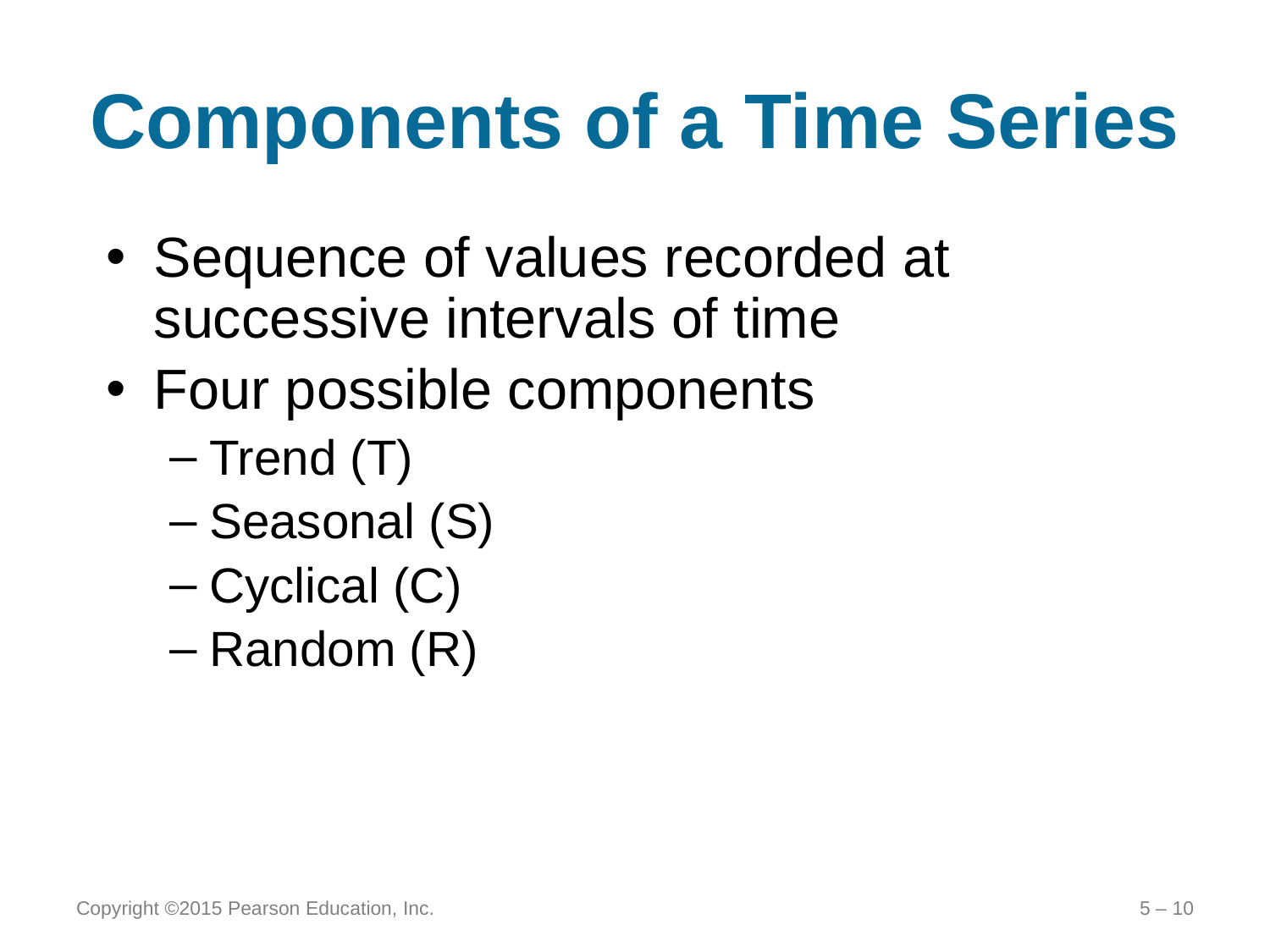

# Components of a Time Series
Sequence of values recorded at successive intervals of time
Four possible components
Trend (T)
Seasonal (S)
Cyclical (C)
Random (R)
Copyright ©2015 Pearson Education, Inc.
5 – 10